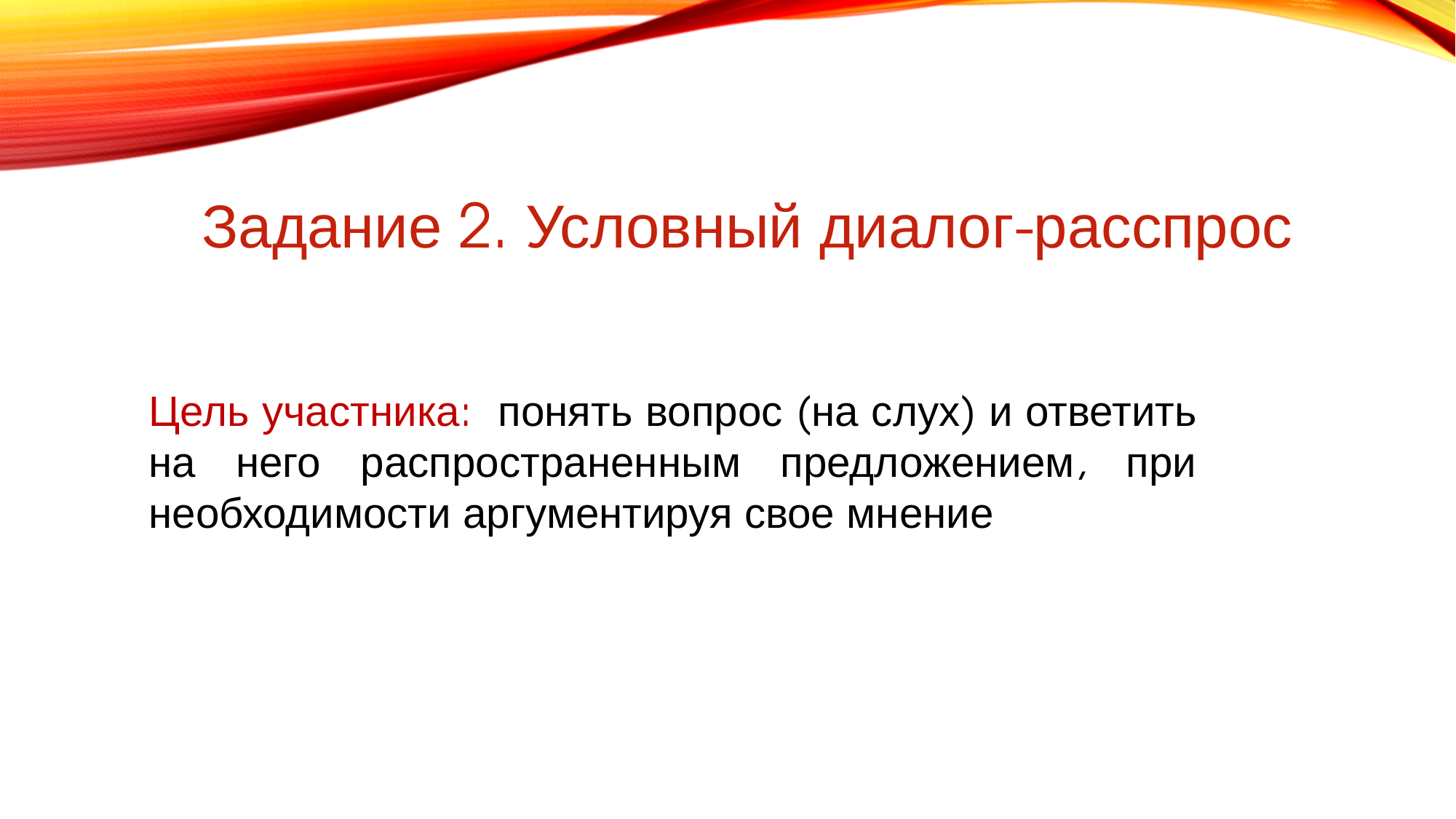

Задание 2. Условный диалог-расспрос
Цель участника:  понять вопрос (на слух) и ответить на него распространенным предложением, при необходимости аргументируя свое мнение